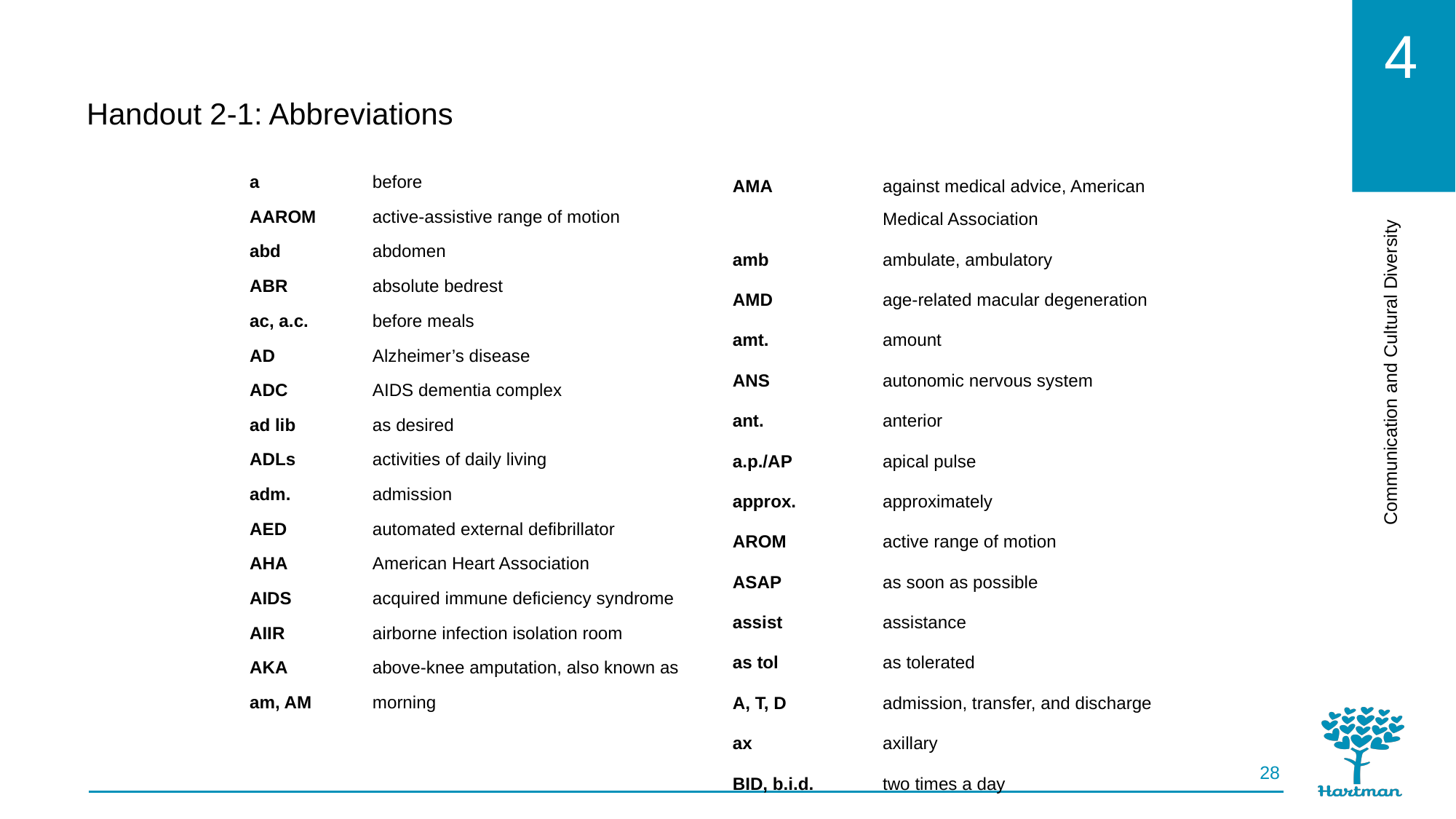

Handout 2-1: Abbreviations
AMA	against medical advice, American Medical Association
amb	ambulate, ambulatory
AMD	age-related macular degeneration
amt.	amount
ANS	autonomic nervous system
ant.	anterior
a.p./AP	apical pulse
approx.	approximately
AROM	active range of motion
ASAP	as soon as possible
assist	assistance
as tol	as tolerated
A, T, D	admission, transfer, and discharge
ax	axillary
BID, b.i.d.	two times a day
a	before
AAROM	active-assistive range of motion
abd	abdomen
ABR	absolute bedrest
ac, a.c.	before meals
AD	Alzheimer’s disease
ADC	AIDS dementia complex
ad lib	as desired
ADLs	activities of daily living
adm.	admission
AED	automated external defibrillator
AHA	American Heart Association
AIDS	acquired immune deficiency syndrome
AIIR	airborne infection isolation room
AKA	above-knee amputation, also known as
am, AM	morning

28